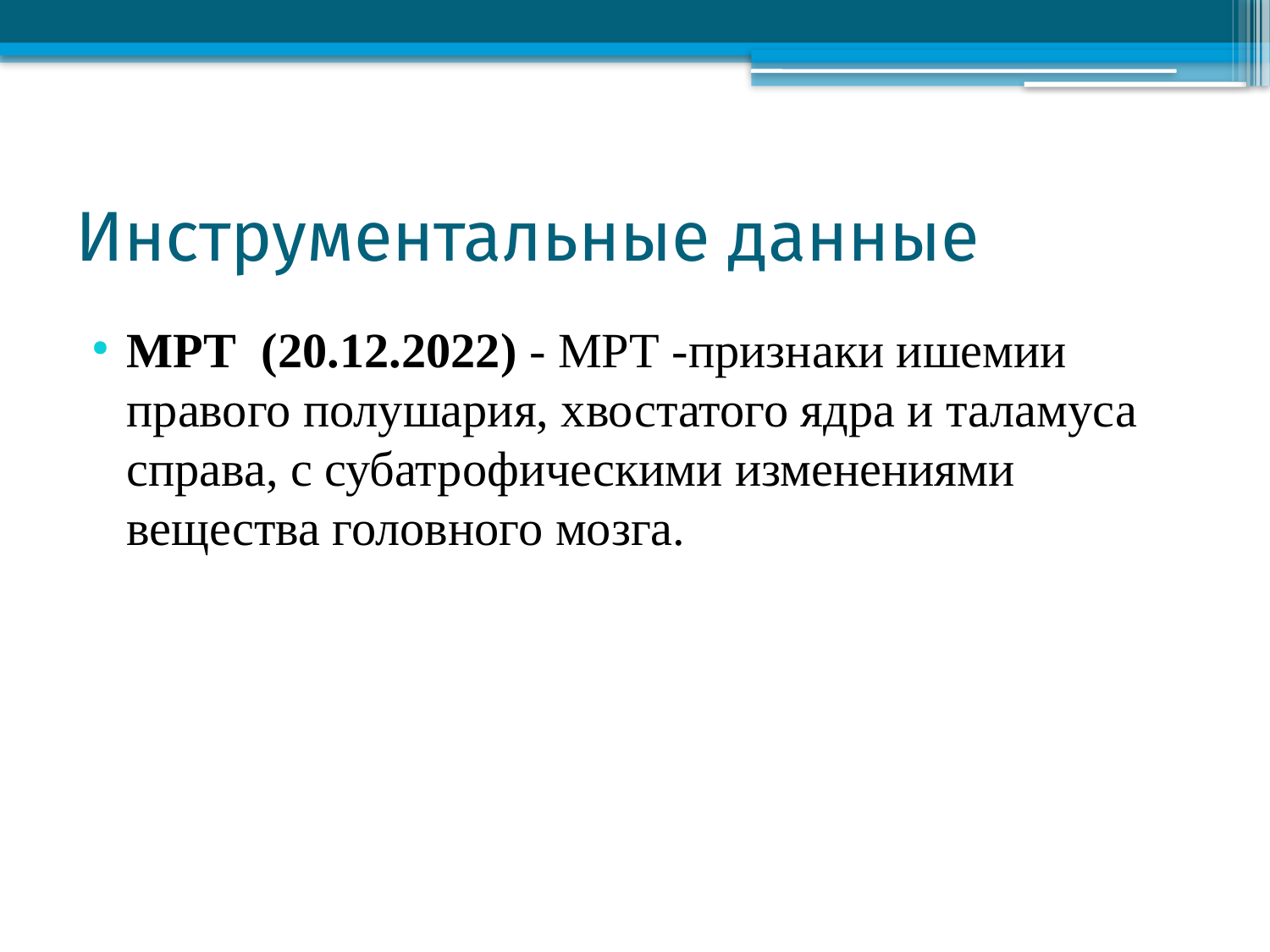

# Инструментальные данные
МРТ  (20.12.2022) - МРТ -признаки ишемии правого полушария, хвостатого ядра и таламуса справа, с субатрофическими изменениями вещества головного мозга.